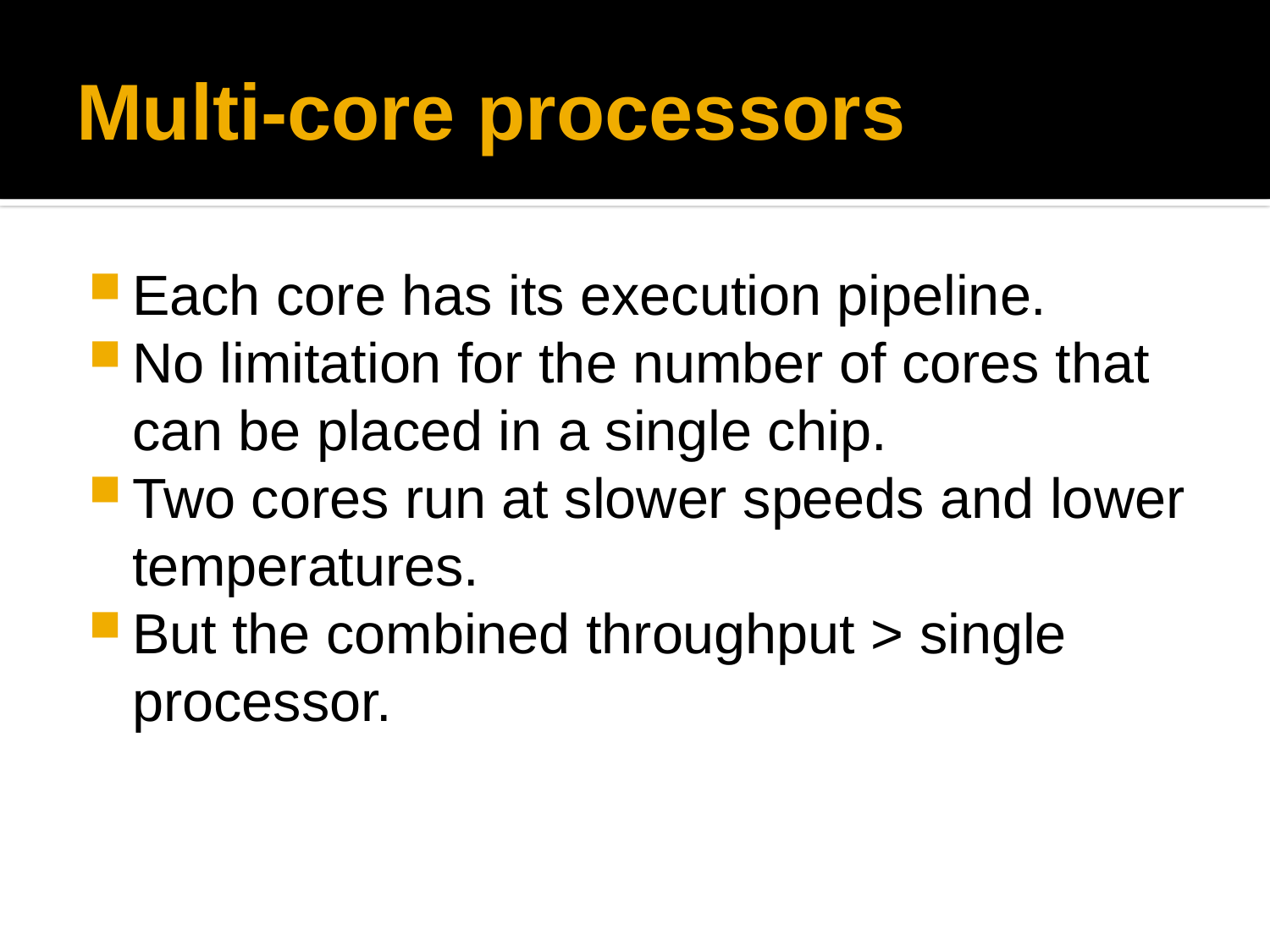

# Multi-core processors
Each core has its execution pipeline.
No limitation for the number of cores that can be placed in a single chip.
Two cores run at slower speeds and lower temperatures.
But the combined throughput > single processor.